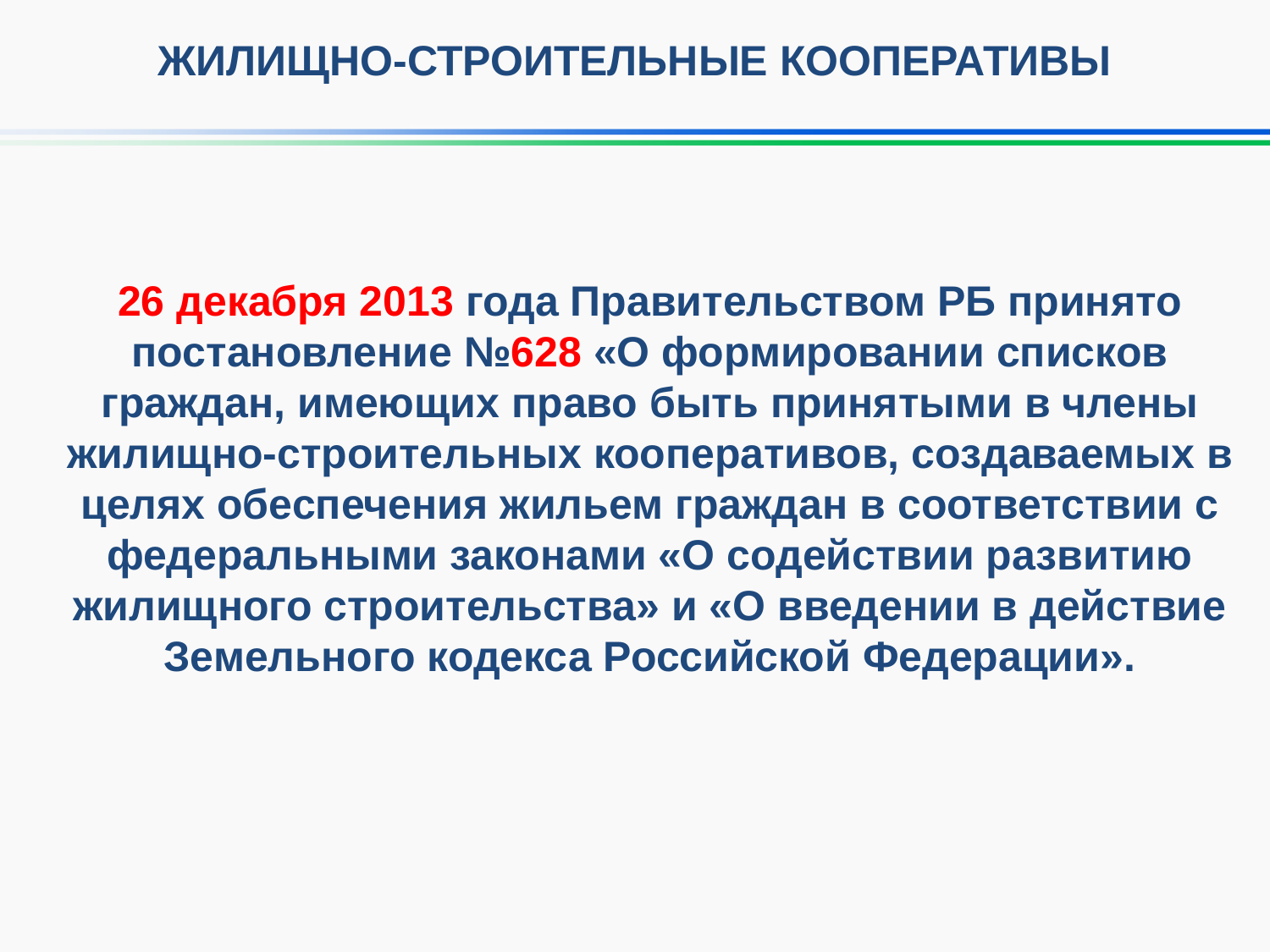

ЖИЛИЩНО-СТРОИТЕЛЬНЫЕ КООПЕРАТИВЫ

26 декабря 2013 года Правительством РБ принято постановление №628 «О формировании списков граждан, имеющих право быть принятыми в члены жилищно-строительных кооперативов, создаваемых в целях обеспечения жильем граждан в соответствии с федеральными законами «О содействии развитию жилищного строительства» и «О введении в действие Земельного кодекса Российской Федерации».